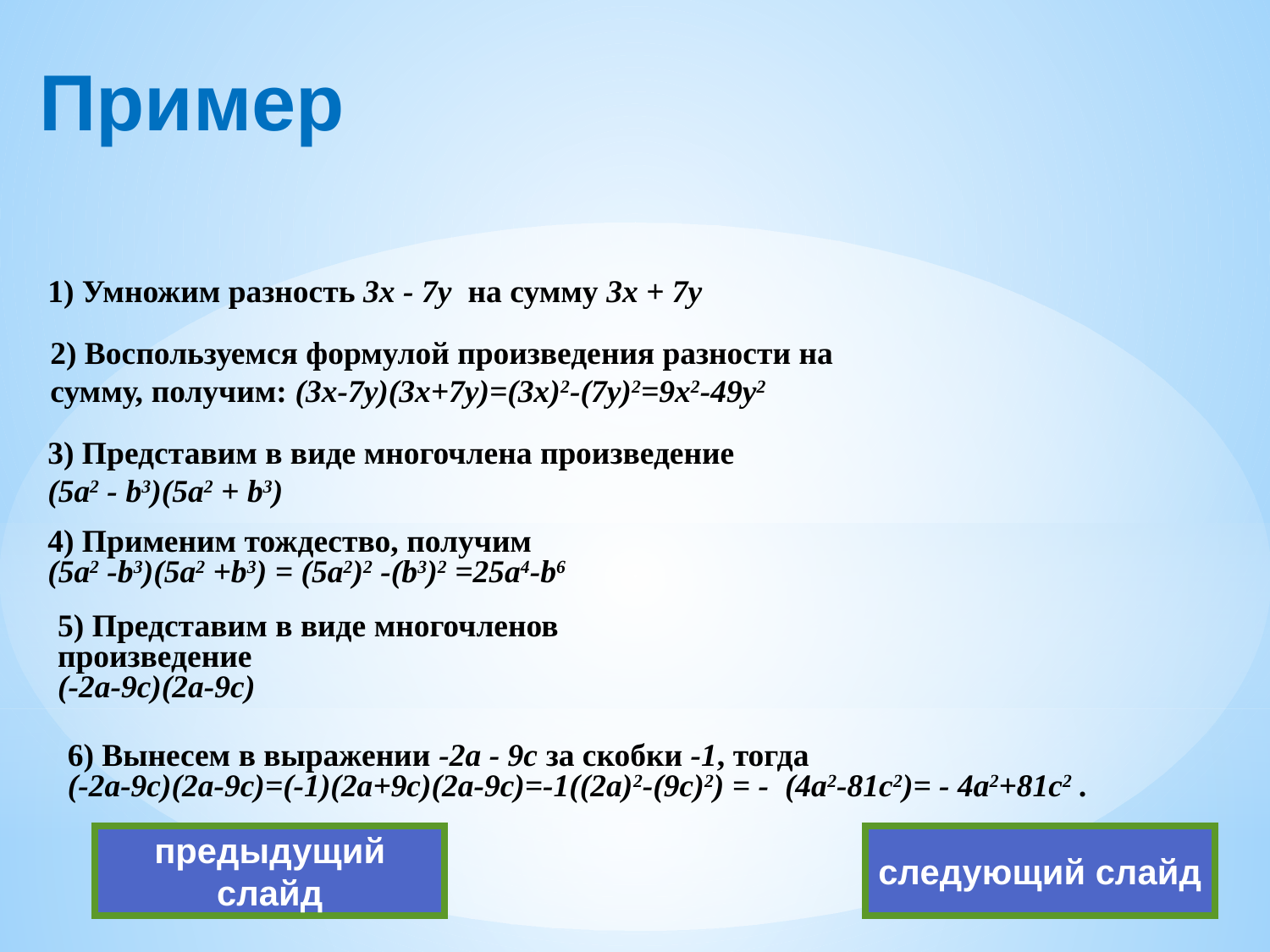

# Пример

1) Умножим разность 3x - 7y  на сумму 3x + 7y

2) Воспользуемся формулой произведения разности на сумму, получим: (3x-7y)(3x+7y)=(3x)2-(7y)2=9x2-49y2
3) Представим в виде многочлена произведение (5a2 - b3)(5a2 + b3)
4) Применим тождество, получим
(5a2 -b3)(5a2 +b3) = (5a2)2 -(b3)2 =25a4-b6
5) Представим в виде многочленов произведение
(-2a-9c)(2a-9c)
6) Вынесем в выражении -2a - 9c за скобки -1, тогда
(-2a-9c)(2a-9c)=(-1)(2a+9c)(2a-9c)=-1((2a)2-(9c)2) = -  (4a2-81c2)= - 4a2+81c2 .
предыдущий слайд
следующий слайд